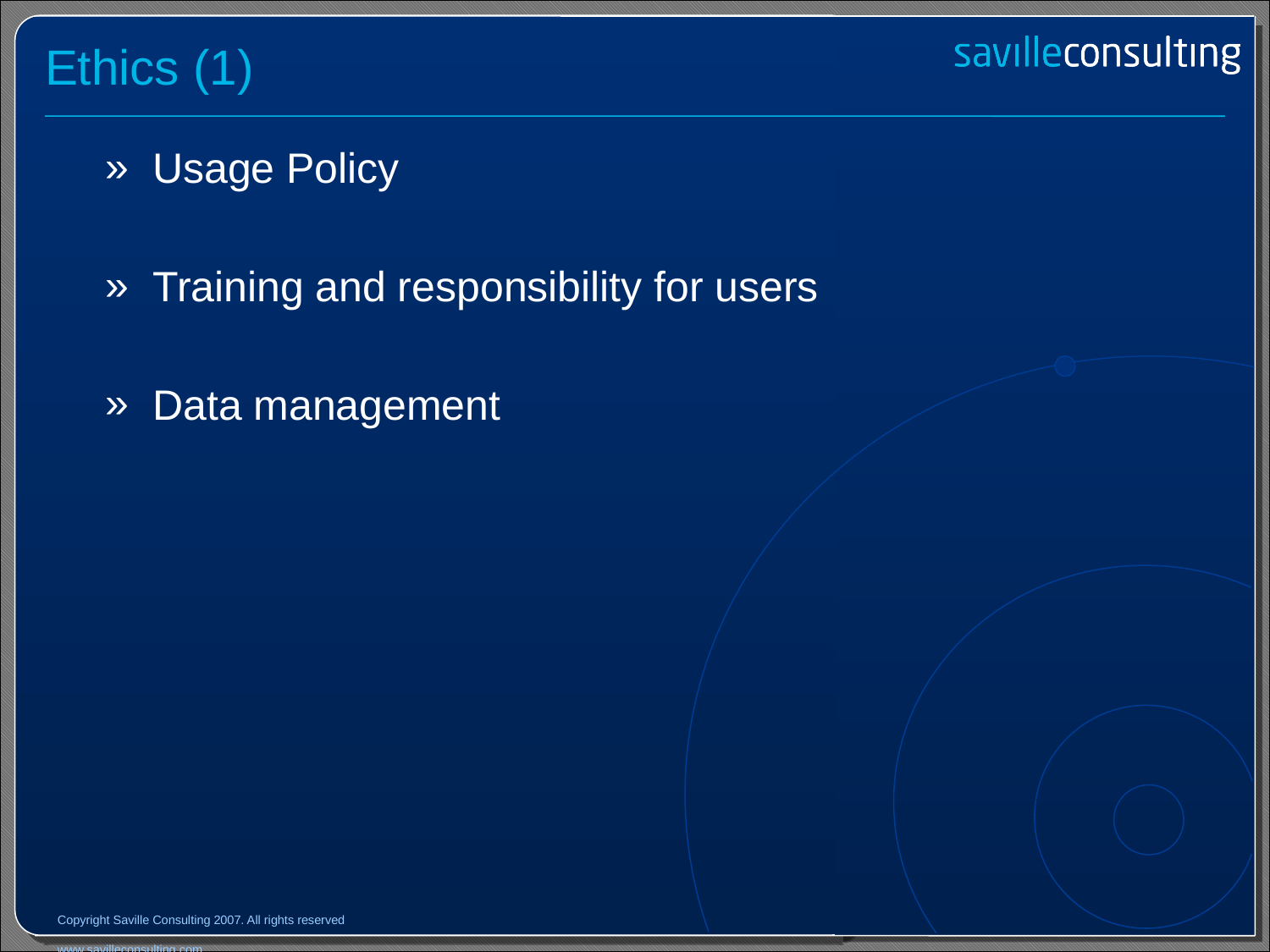

# Ethics (1)
Usage Policy

Training and responsibility for users

Data management